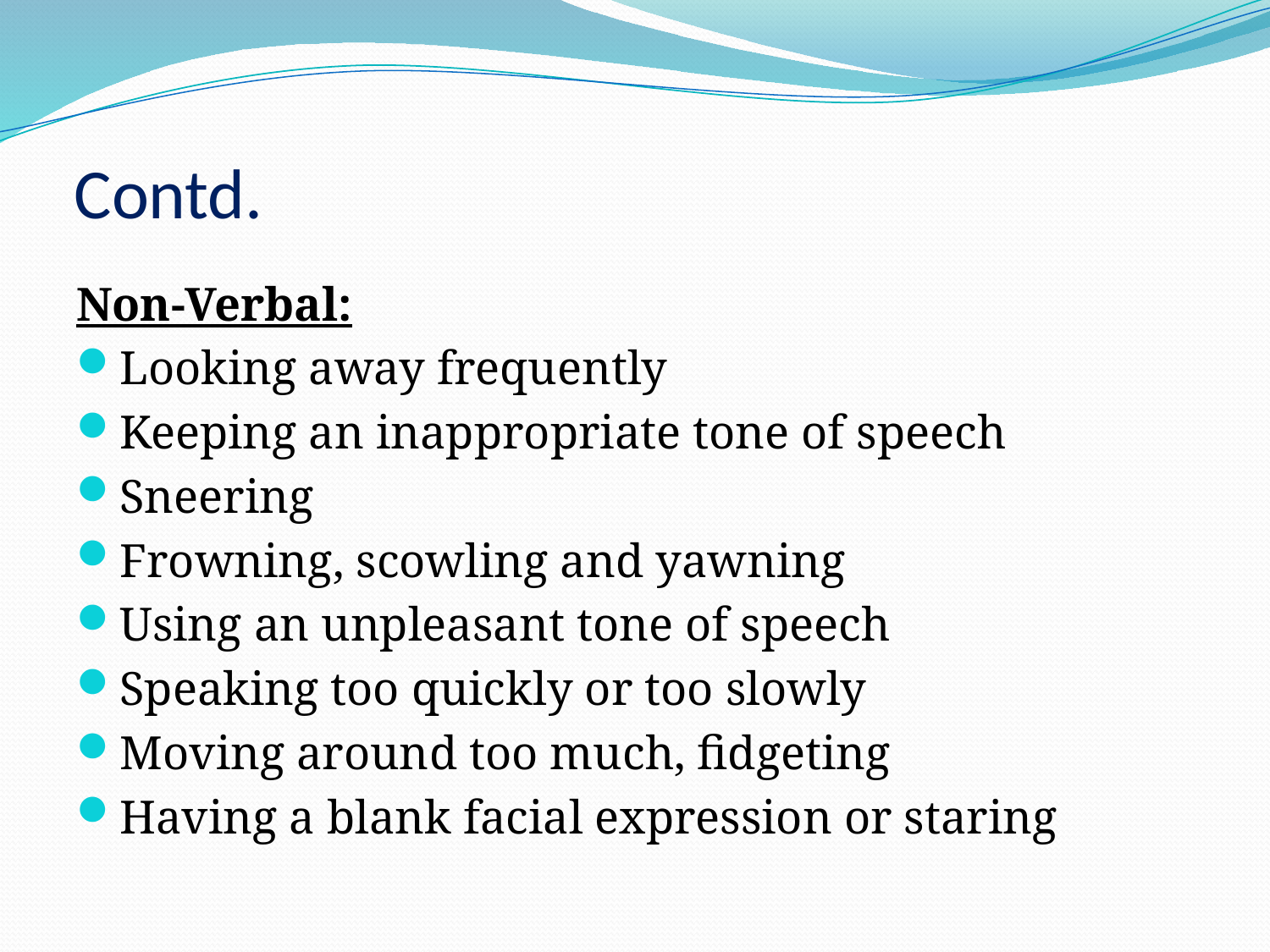

# Contd.
Non-Verbal:
Looking away frequently
Keeping an inappropriate tone of speech
Sneering
Frowning, scowling and yawning
Using an unpleasant tone of speech
Speaking too quickly or too slowly
Moving around too much, fidgeting
Having a blank facial expression or staring